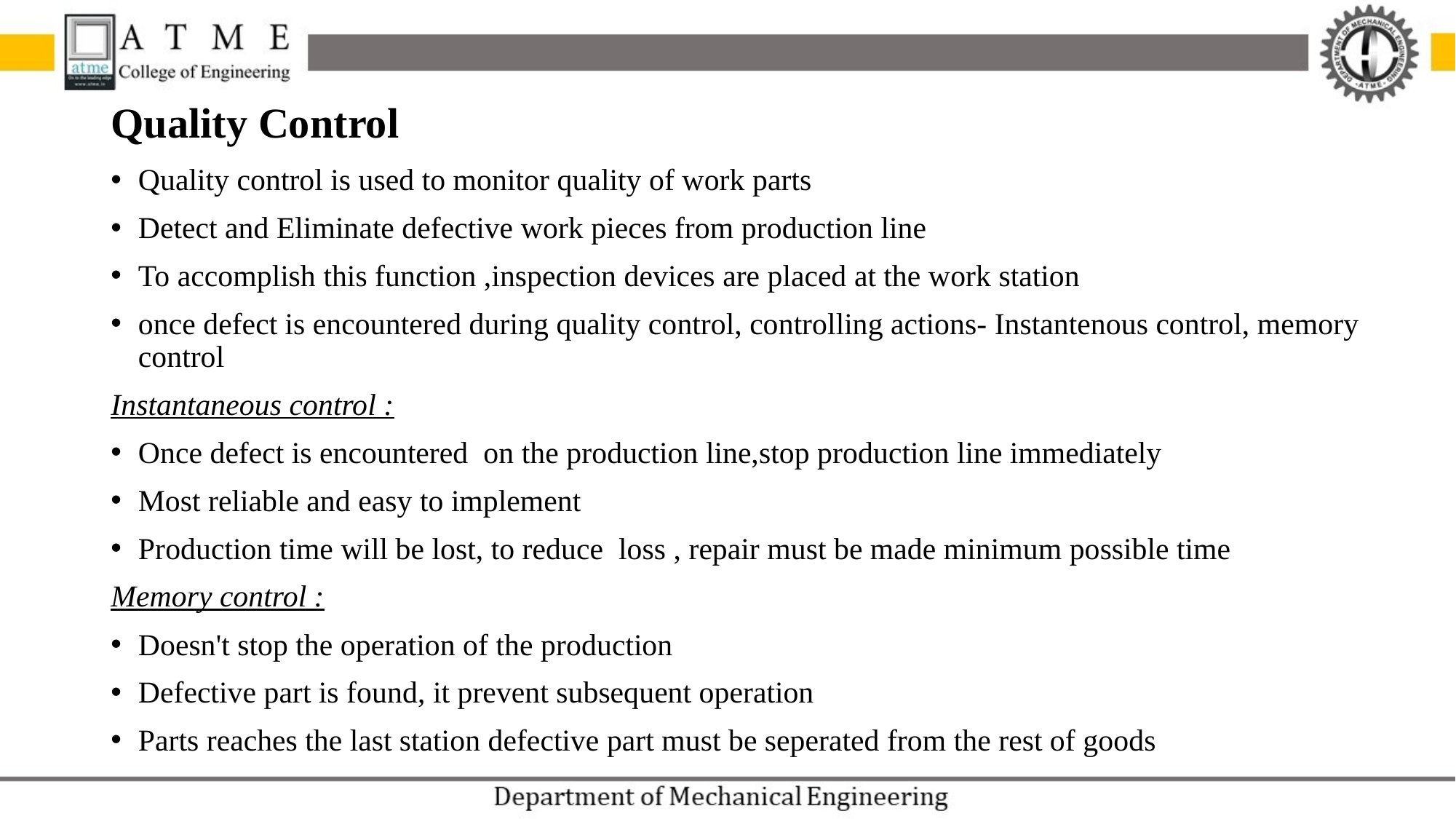

# Quality Control
Quality control is used to monitor quality of work parts
Detect and Eliminate defective work pieces from production line
To accomplish this function ,inspection devices are placed at the work station
once defect is encountered during quality control, controlling actions- Instantenous control, memory control
Instantaneous control :
Once defect is encountered  on the production line,stop production line immediately
Most reliable and easy to implement
Production time will be lost, to reduce  loss , repair must be made minimum possible time
Memory control :
Doesn't stop the operation of the production
Defective part is found, it prevent subsequent operation
Parts reaches the last station defective part must be seperated from the rest of goods